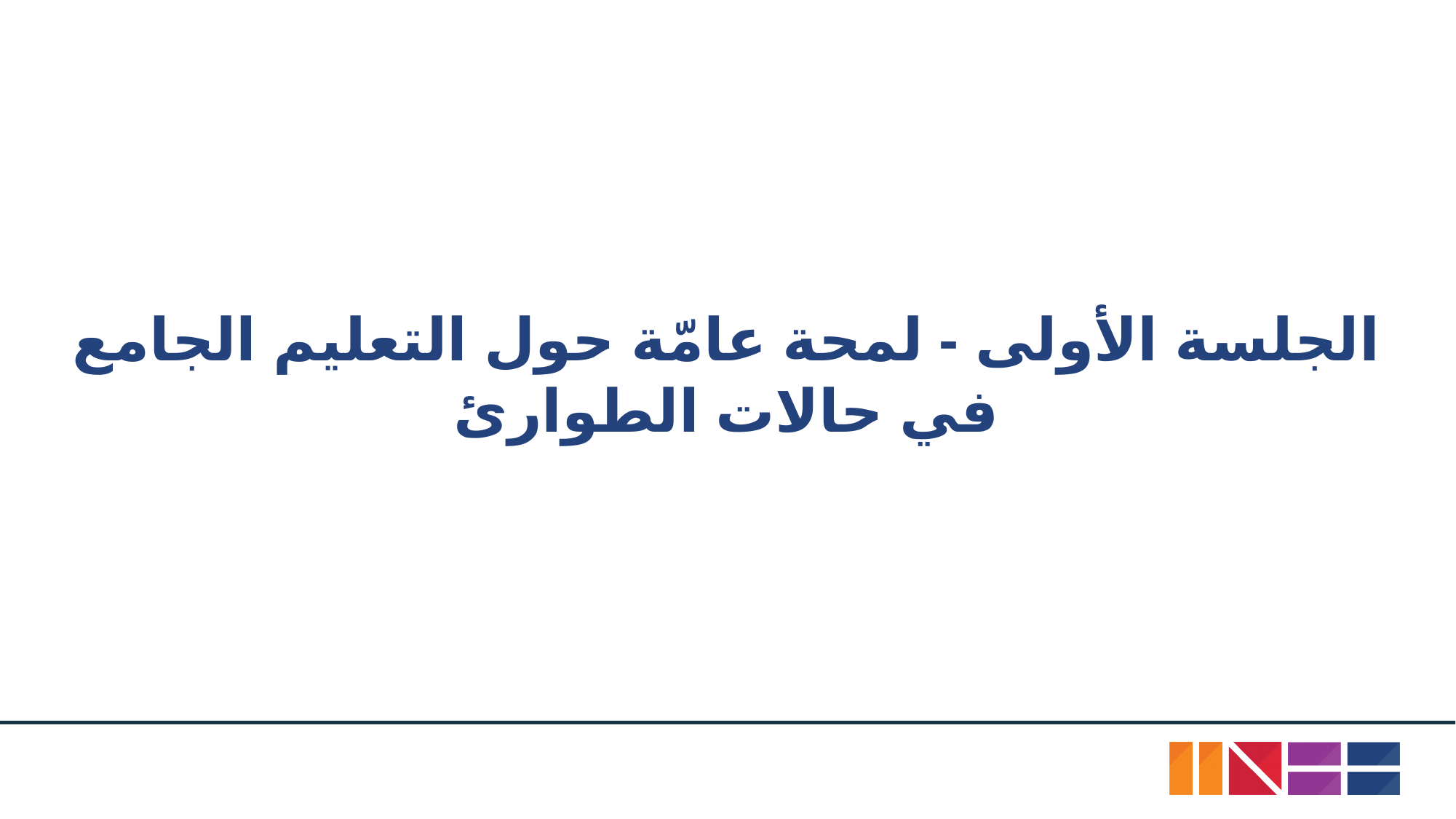

# الجلسة الأولى - لمحة عامّة حول التعليم الجامع في حالات الطوارئ